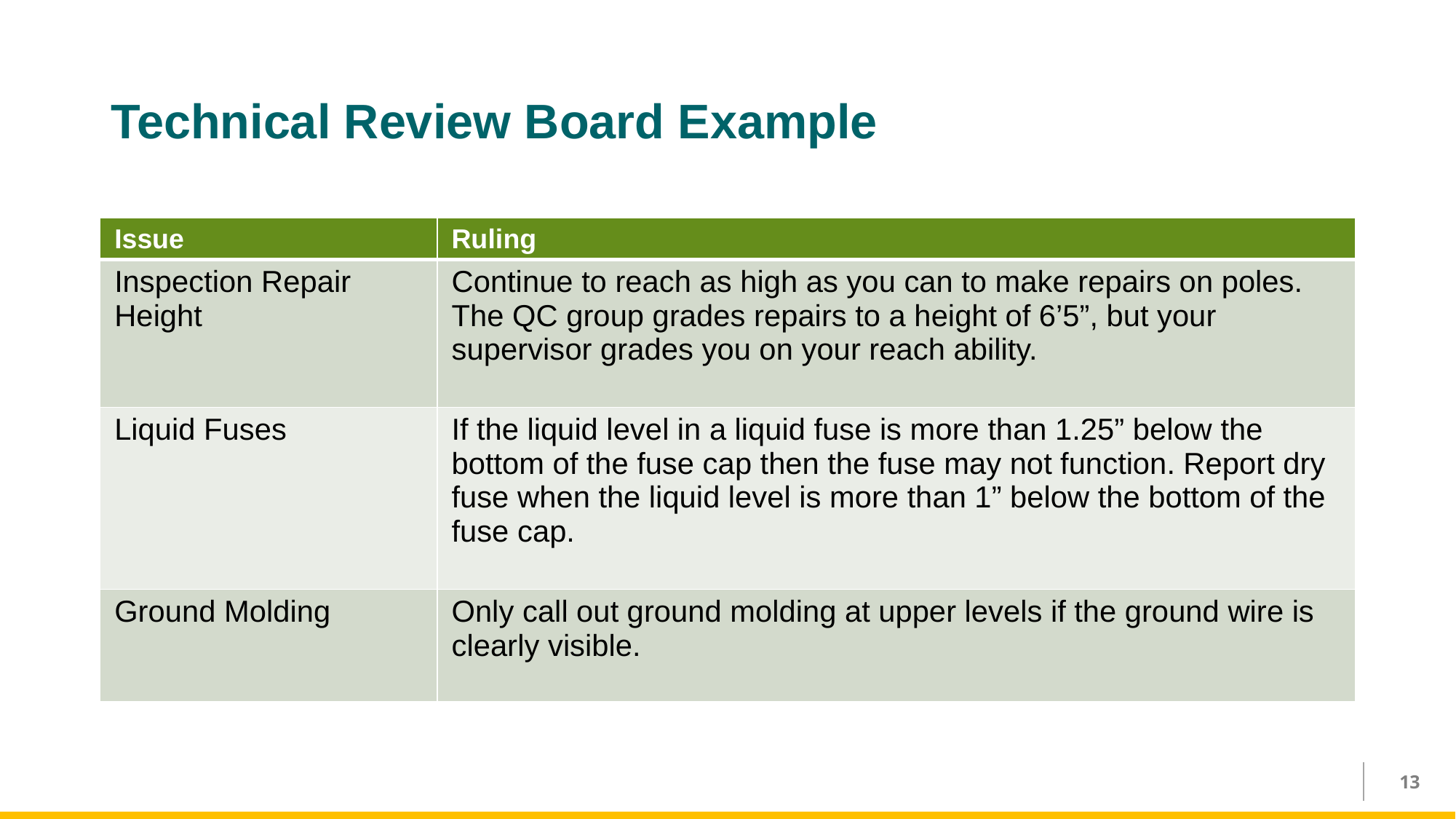

# Technical Review Board Example
| Issue | Ruling |
| --- | --- |
| Inspection Repair Height | Continue to reach as high as you can to make repairs on poles. The QC group grades repairs to a height of 6’5”, but your supervisor grades you on your reach ability. |
| Liquid Fuses | If the liquid level in a liquid fuse is more than 1.25” below the bottom of the fuse cap then the fuse may not function. Report dry fuse when the liquid level is more than 1” below the bottom of the fuse cap. |
| Ground Molding | Only call out ground molding at upper levels if the ground wire is clearly visible. |